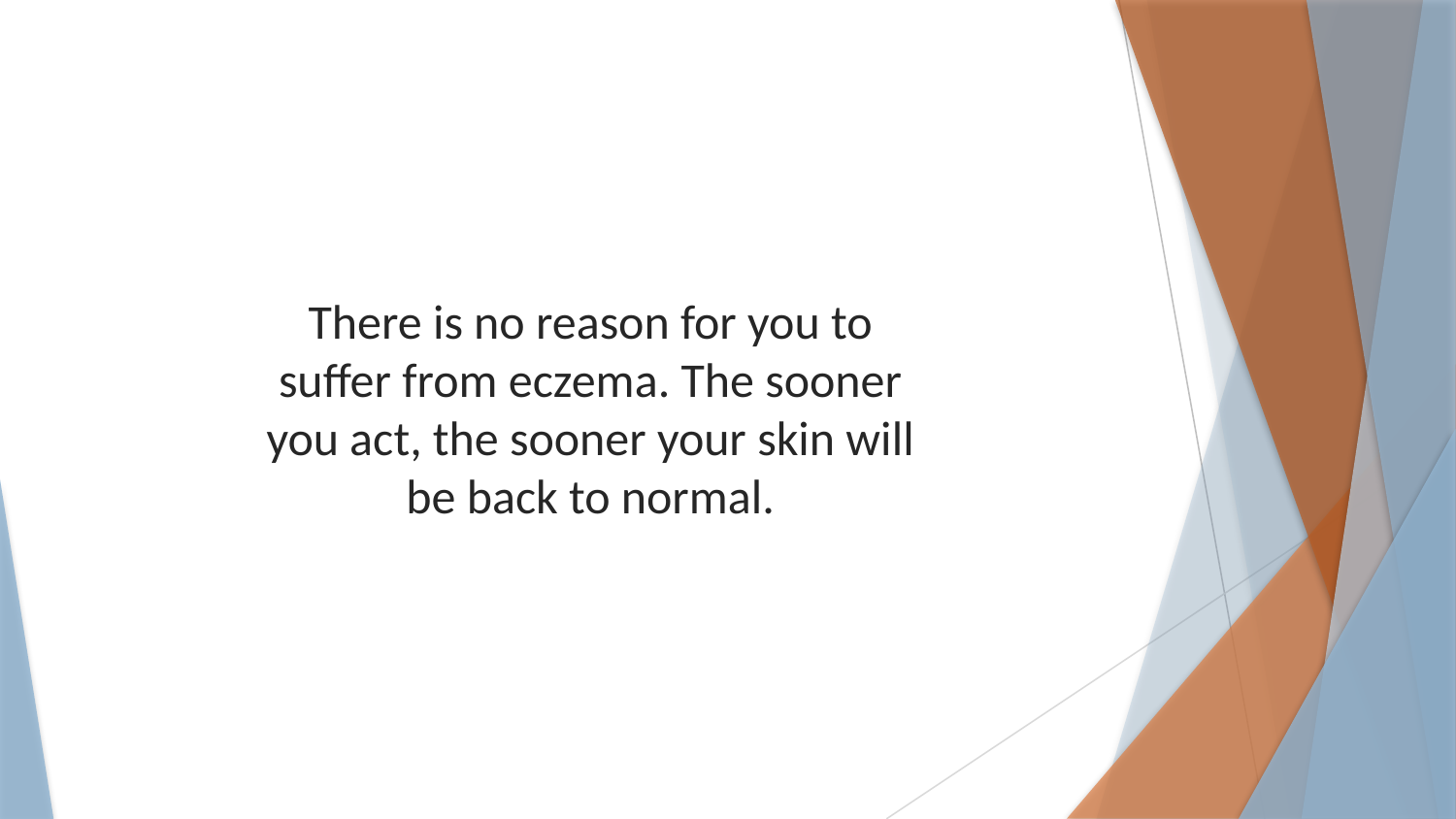

There is no reason for you to suffer from eczema. The sooner you act, the sooner your skin will be back to normal.